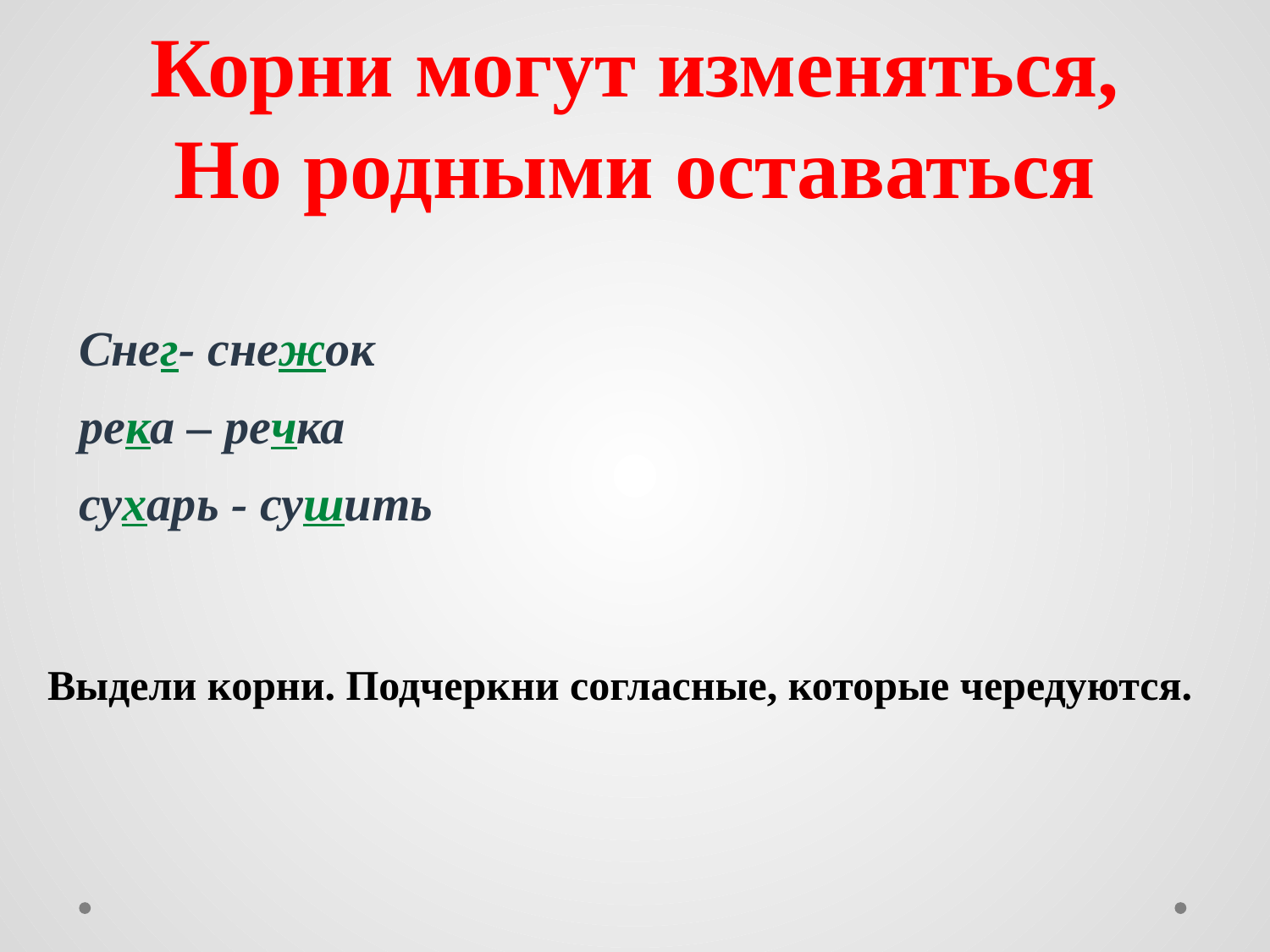

# Корни могут изменяться, Но родными оставаться
Снег- снежок
река – речка
сухарь - сушить

Выдели корни. Подчеркни согласные, которые чередуются.